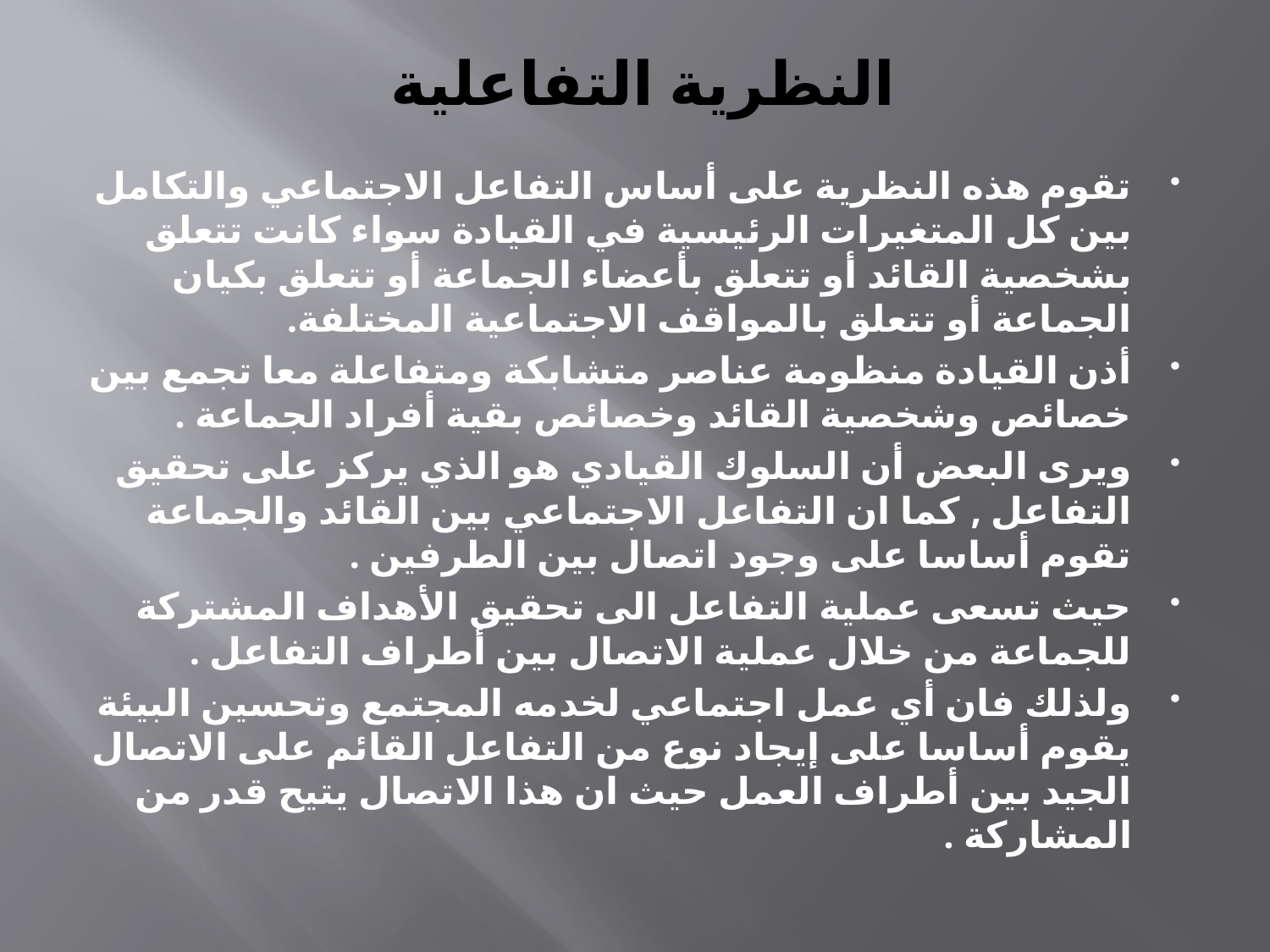

# النظرية التفاعلية
تقوم هذه النظرية على أساس التفاعل الاجتماعي والتكامل بين كل المتغيرات الرئيسية في القيادة سواء كانت تتعلق بشخصية القائد أو تتعلق بأعضاء الجماعة أو تتعلق بكيان الجماعة أو تتعلق بالمواقف الاجتماعية المختلفة.
أذن القيادة منظومة عناصر متشابكة ومتفاعلة معا تجمع بين خصائص وشخصية القائد وخصائص بقية أفراد الجماعة .
ويرى البعض أن السلوك القيادي هو الذي يركز على تحقيق التفاعل , كما ان التفاعل الاجتماعي بين القائد والجماعة تقوم أساسا على وجود اتصال بين الطرفين .
حيث تسعى عملية التفاعل الى تحقيق الأهداف المشتركة للجماعة من خلال عملية الاتصال بين أطراف التفاعل .
ولذلك فان أي عمل اجتماعي لخدمه المجتمع وتحسين البيئة يقوم أساسا على إيجاد نوع من التفاعل القائم على الاتصال الجيد بين أطراف العمل حيث ان هذا الاتصال يتيح قدر من المشاركة .